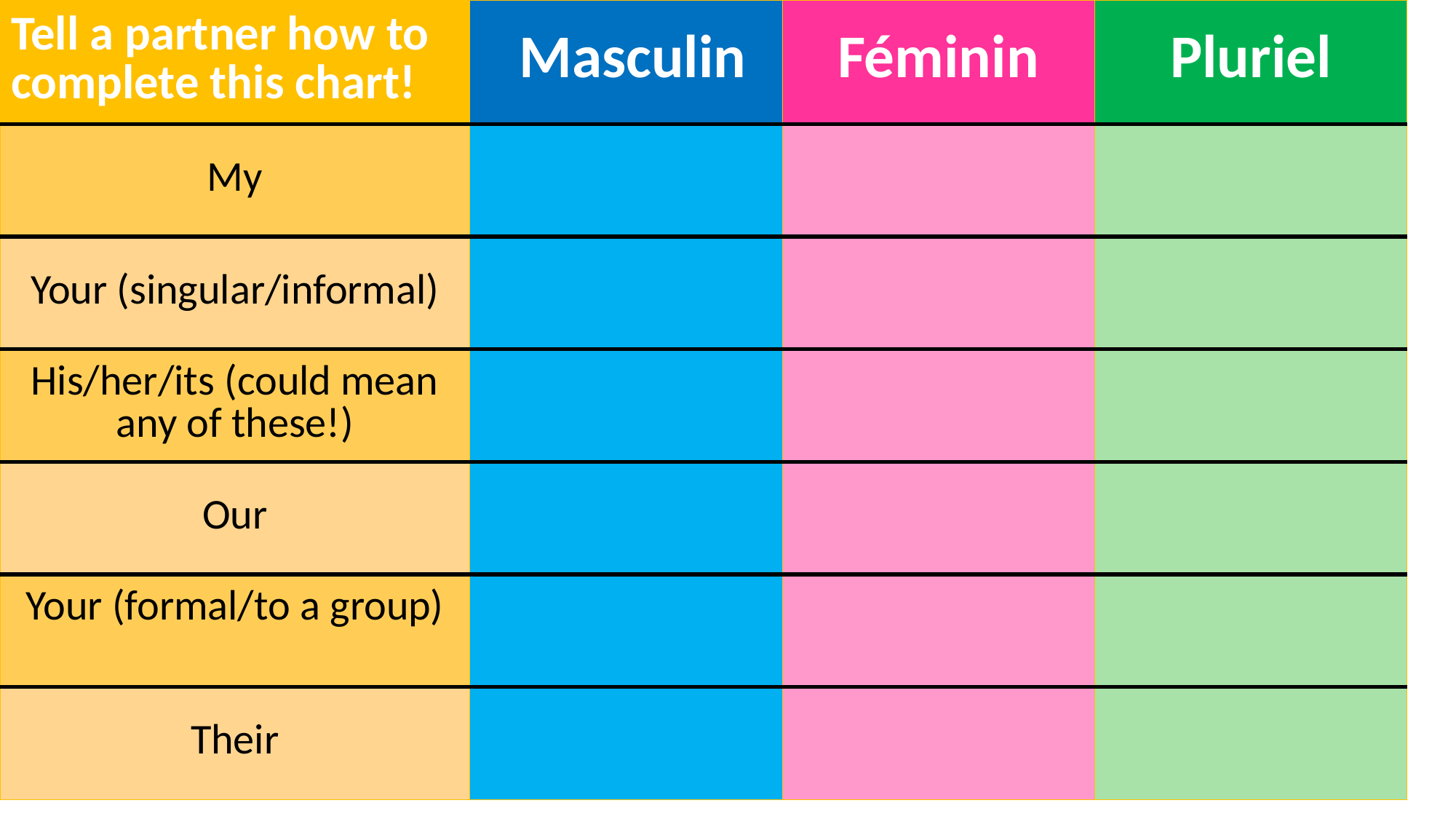

| Tell a partner how to complete this chart! | Masculin | Féminin | Pluriel |
| --- | --- | --- | --- |
| My |  |  |  |
| Your (singular/informal) |  |  |  |
| His/her/its (could mean any of these!) |  |  |  |
| Our |  |  |  |
| Your (formal/to a group) |  |  |  |
| Their |  |  |  |